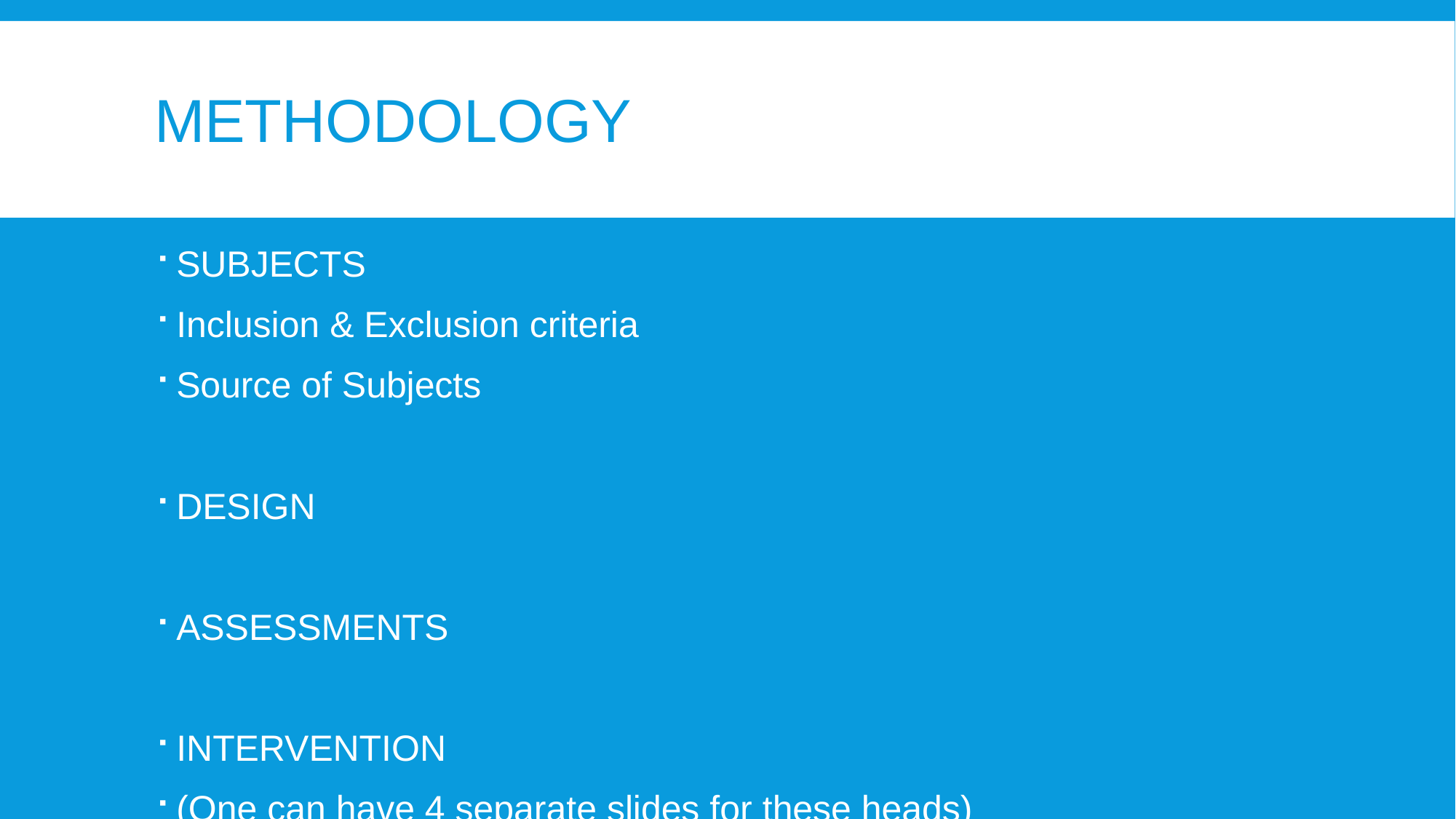

# METHODOLOGY
SUBJECTS
Inclusion & Exclusion criteria
Source of Subjects

DESIGN

ASSESSMENTS

INTERVENTION
(One can have 4 separate slides for these heads)